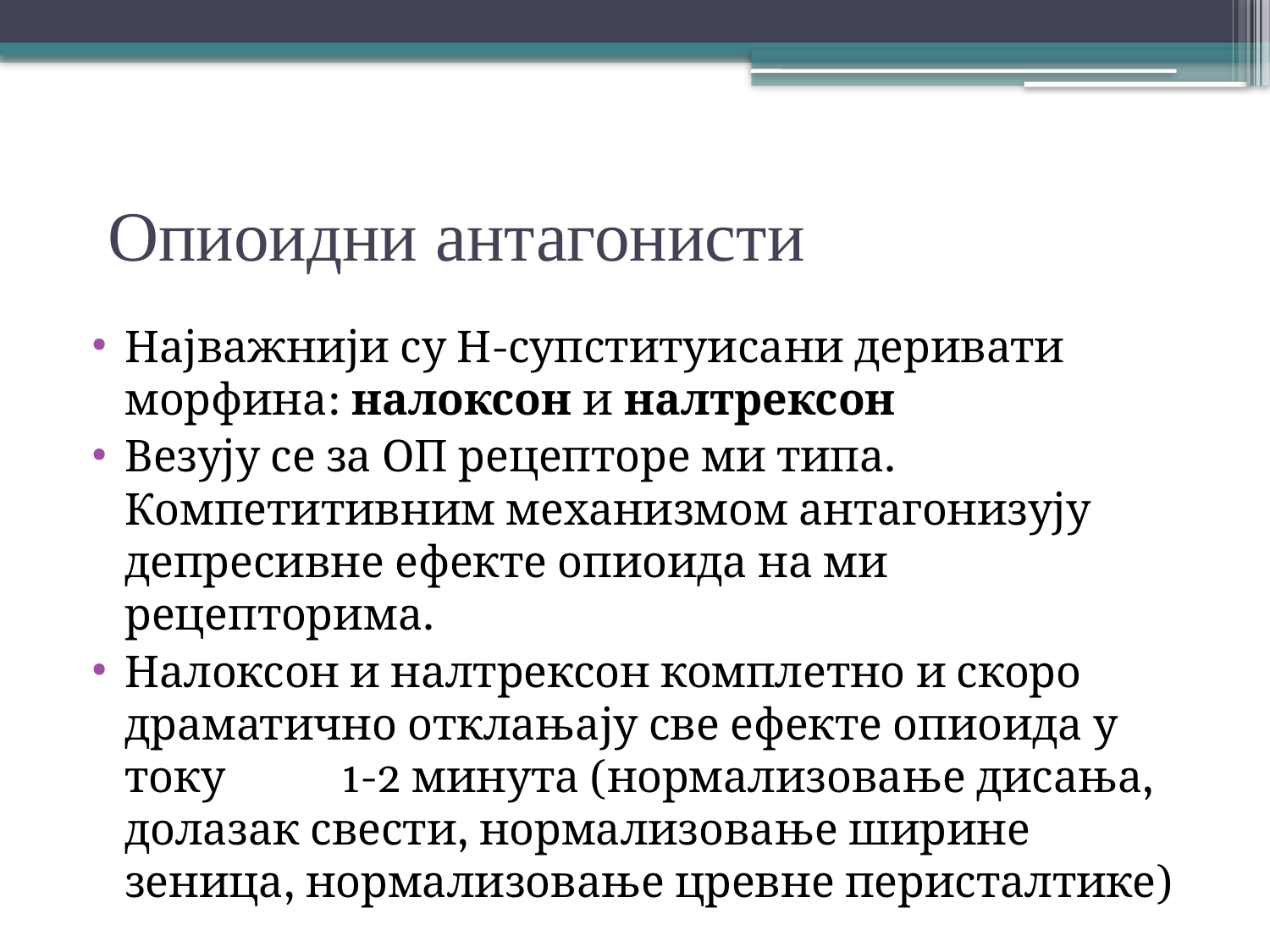

# Опиоидни антагонисти
Најважнији су Н-супституисани деривати морфина: налоксон и налтрексон
Везују се за ОП рецепторе ми типа. Компетитивним механизмом антагонизују депресивне ефекте опиоида на ми рецепторима.
Налоксон и налтрексон комплетно и скоро драматично отклањају све ефекте опиоида у току           1-2 минута (нормализовање дисања, долазак свести, нормализовање ширине зеница, нормализовање цревне перисталтике)